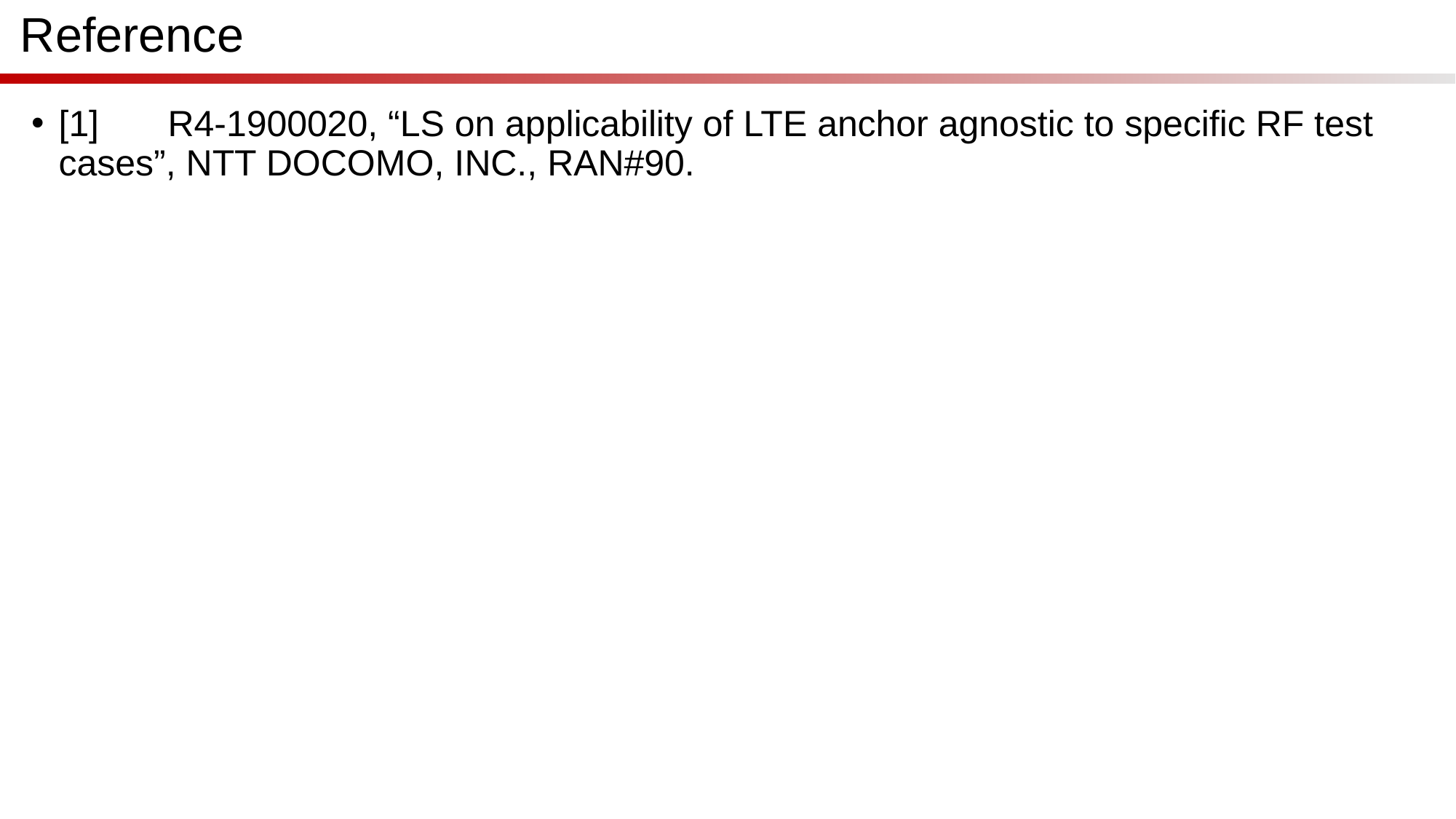

# Reference
[1] 	R4-1900020, “LS on applicability of LTE anchor agnostic to specific RF test cases”, NTT DOCOMO, INC., RAN#90.